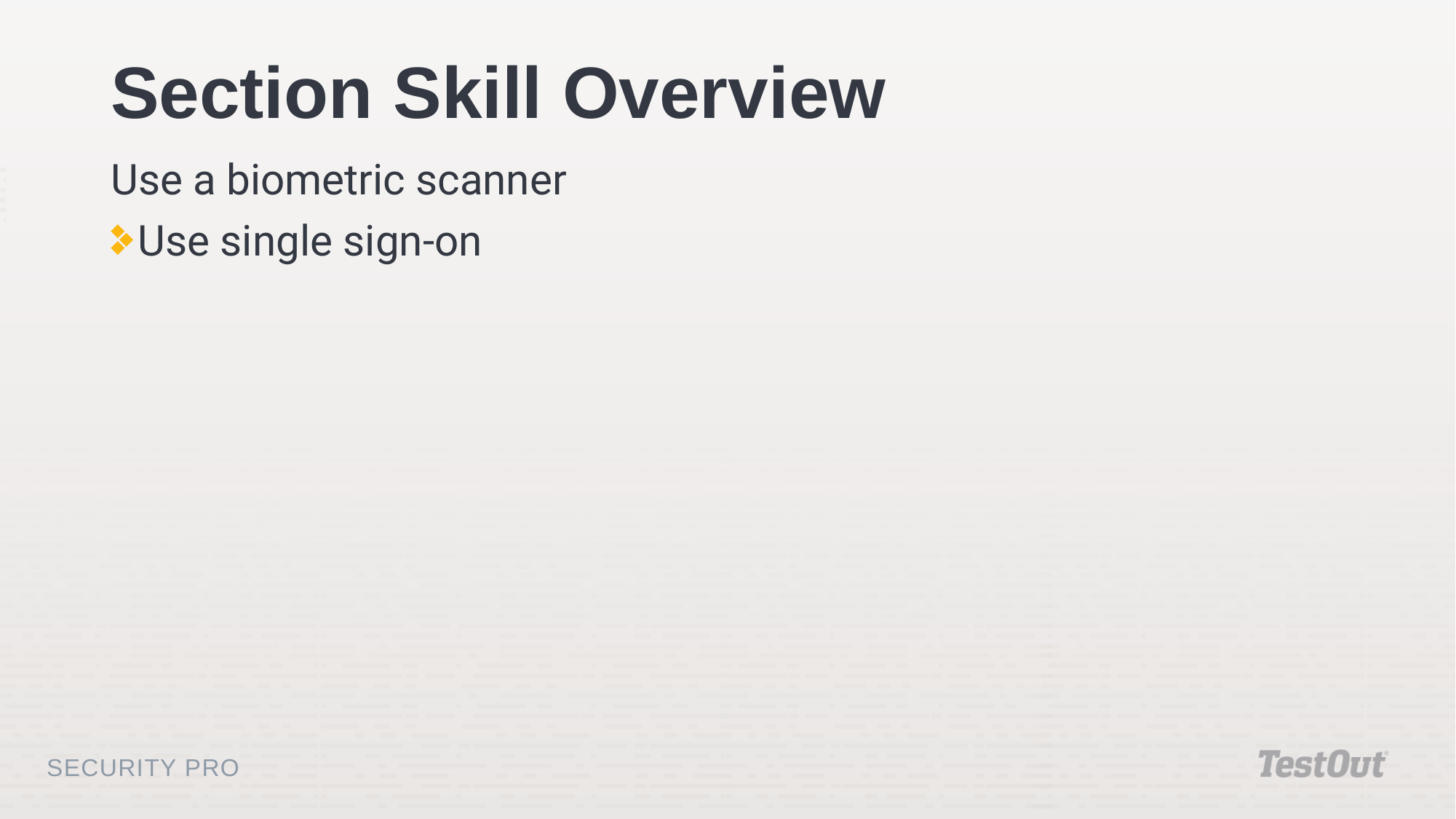

# Section Skill Overview
Use a biometric scanner
Use single sign-on
Security Pro